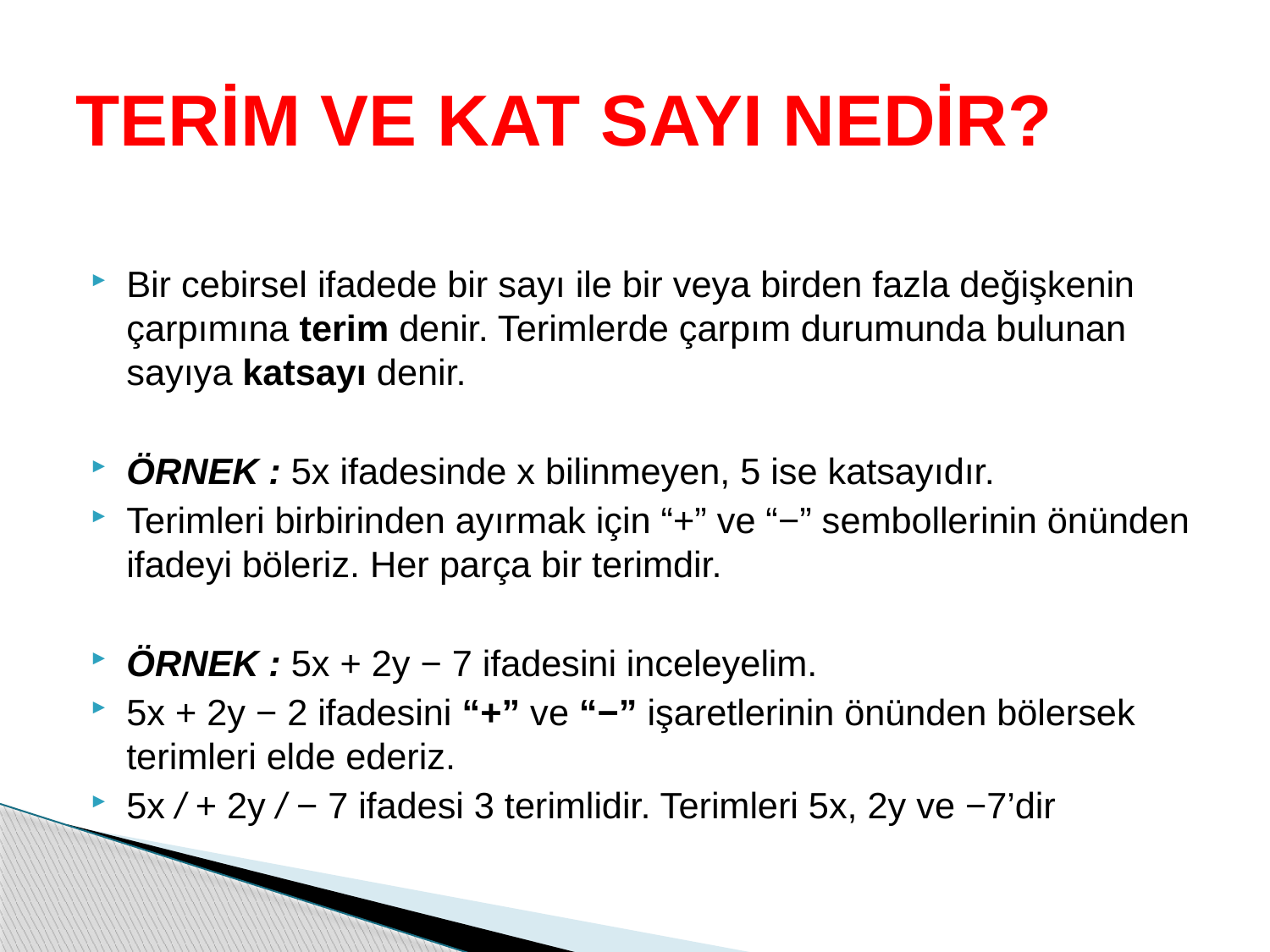

# TERİM VE KAT SAYI NEDİR?

Bir cebirsel ifadede bir sayı ile bir veya birden fazla değişkenin çarpımına terim denir. Terimlerde çarpım durumunda bulunan sayıya katsayı denir.

ÖRNEK : 5x ifadesinde x bilinmeyen, 5 ise katsayıdır.
Terimleri birbirinden ayırmak için “+” ve “−” sembollerinin önünden ifadeyi böleriz. Her parça bir terimdir.

ÖRNEK : 5x + 2y − 7 ifadesini inceleyelim.
5x + 2y − 2 ifadesini “+” ve “−” işaretlerinin önünden bölersek terimleri elde ederiz.
5x / + 2y / − 7 ifadesi 3 terimlidir. Terimleri 5x, 2y ve −7’dir